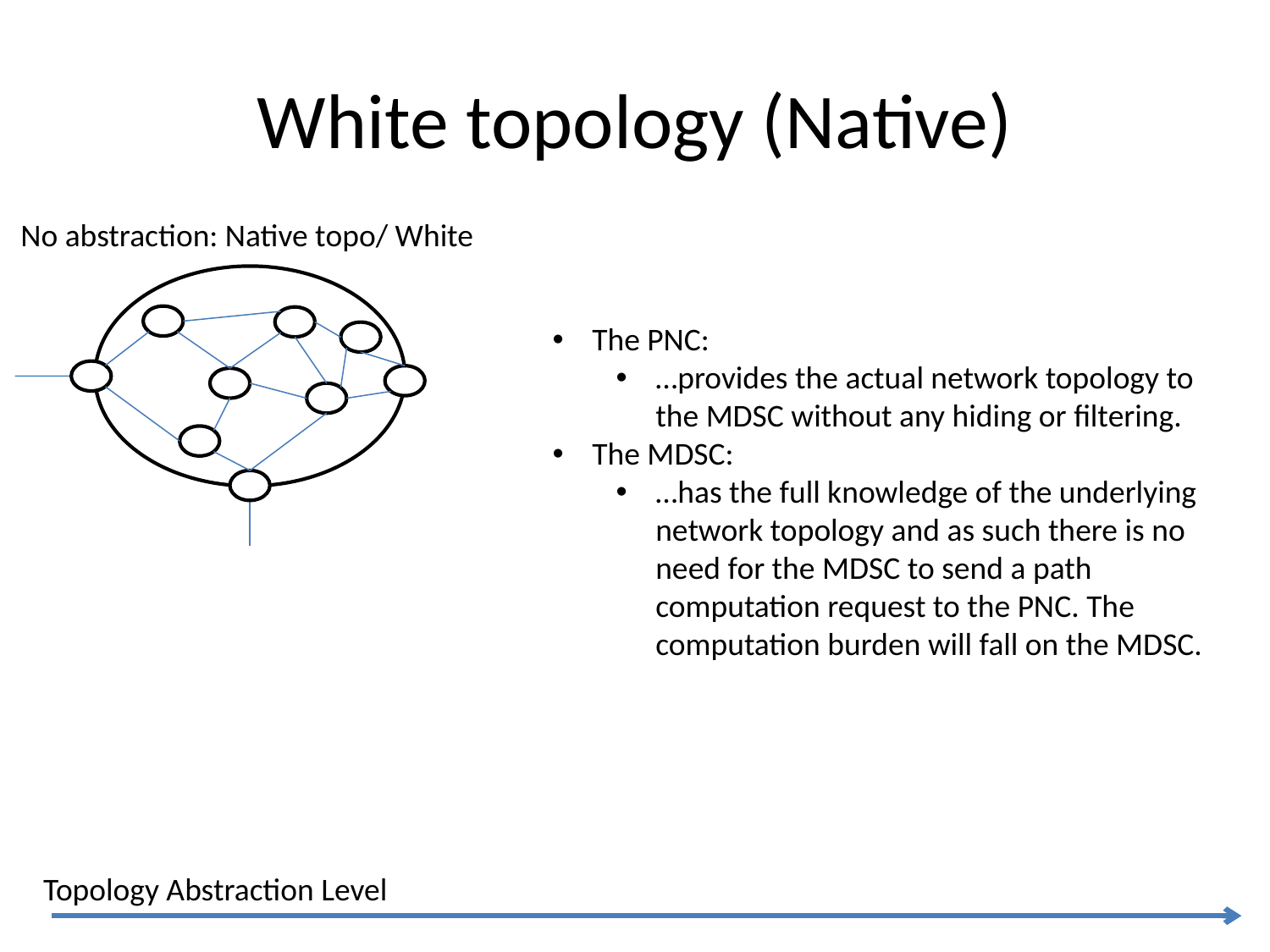

# White topology (Native)
No abstraction: Native topo/ White

The PNC:
…provides the actual network topology to the MDSC without any hiding or filtering.
The MDSC:
…has the full knowledge of the underlying network topology and as such there is no need for the MDSC to send a path computation request to the PNC. The computation burden will fall on the MDSC.

Topology Abstraction Level